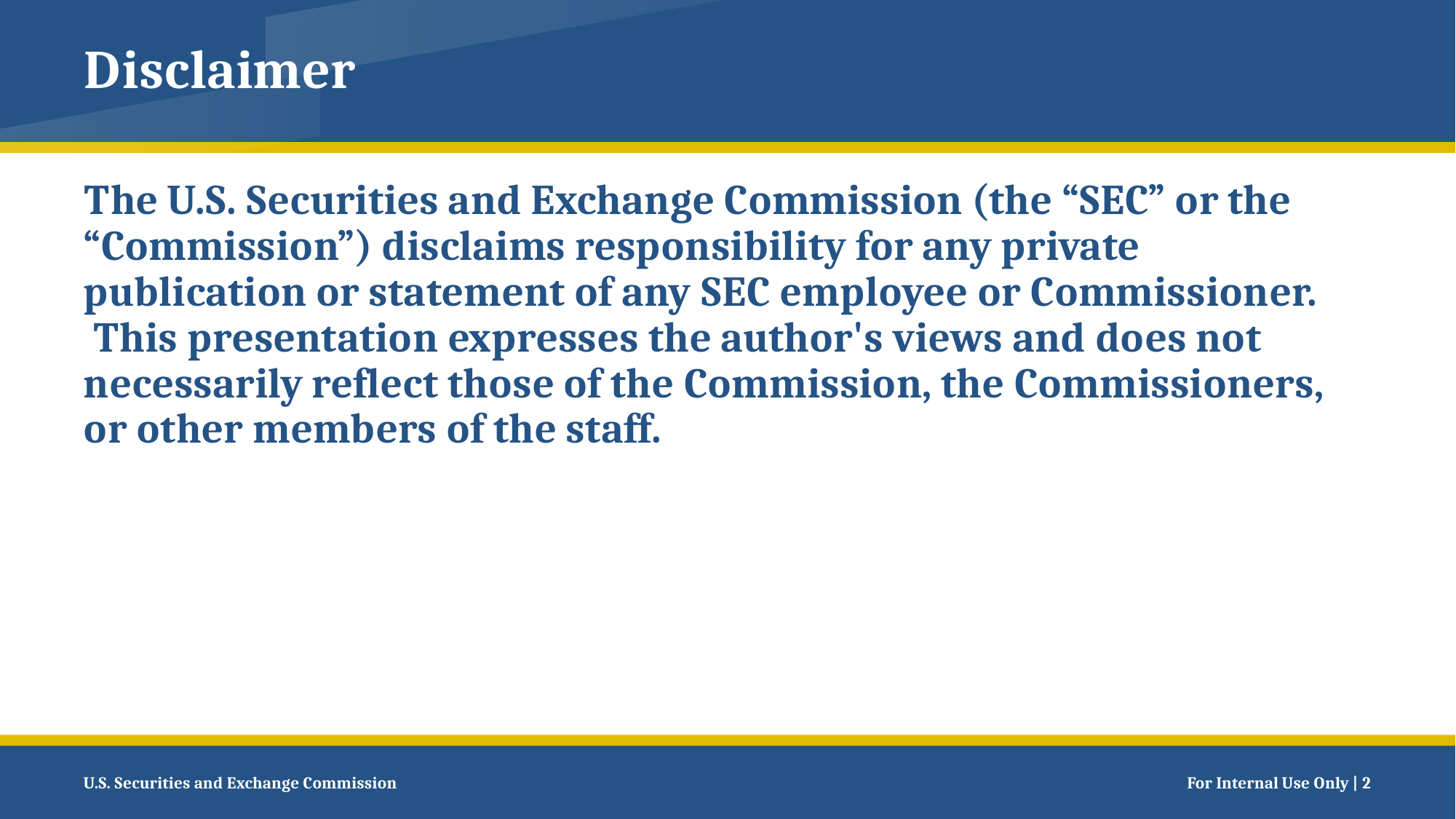

# Disclaimer
The U.S. Securities and Exchange Commission (the “SEC” or the “Commission”) disclaims responsibility for any private publication or statement of any SEC employee or Commissioner.  This presentation expresses the author's views and does not necessarily reflect those of the Commission, the Commissioners, or other members of the staff.
2